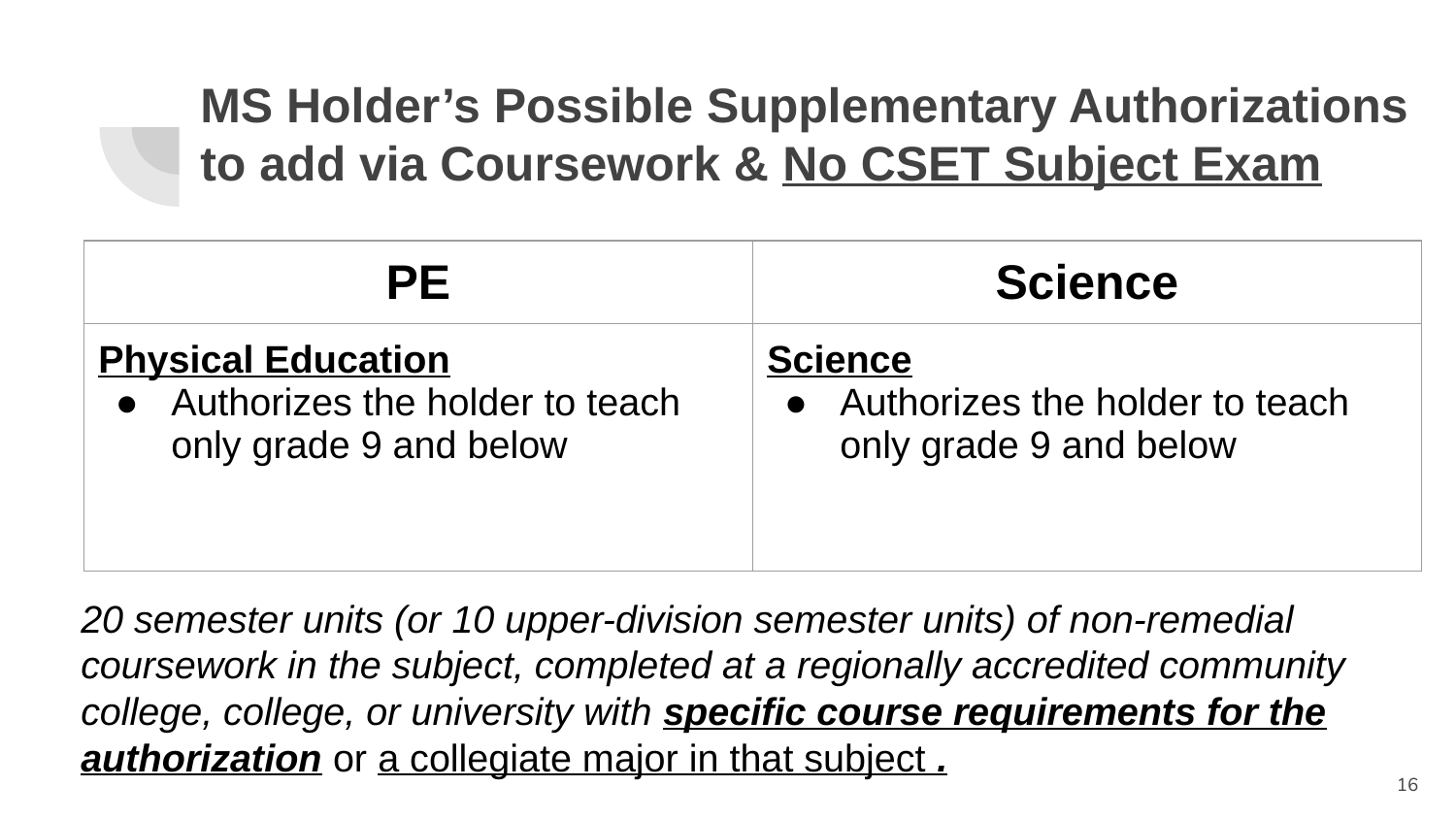

# MS Holder’s Possible Supplementary Authorizations to add via Coursework & No CSET Subject Exam
| PE | Science |
| --- | --- |
| Physical Education Authorizes the holder to teach only grade 9 and below | Science Authorizes the holder to teach only grade 9 and below |
20 semester units (or 10 upper-division semester units) of non-remedial coursework in the subject, completed at a regionally accredited community college, college, or university with specific course requirements for the authorization or a collegiate major in that subject .
16